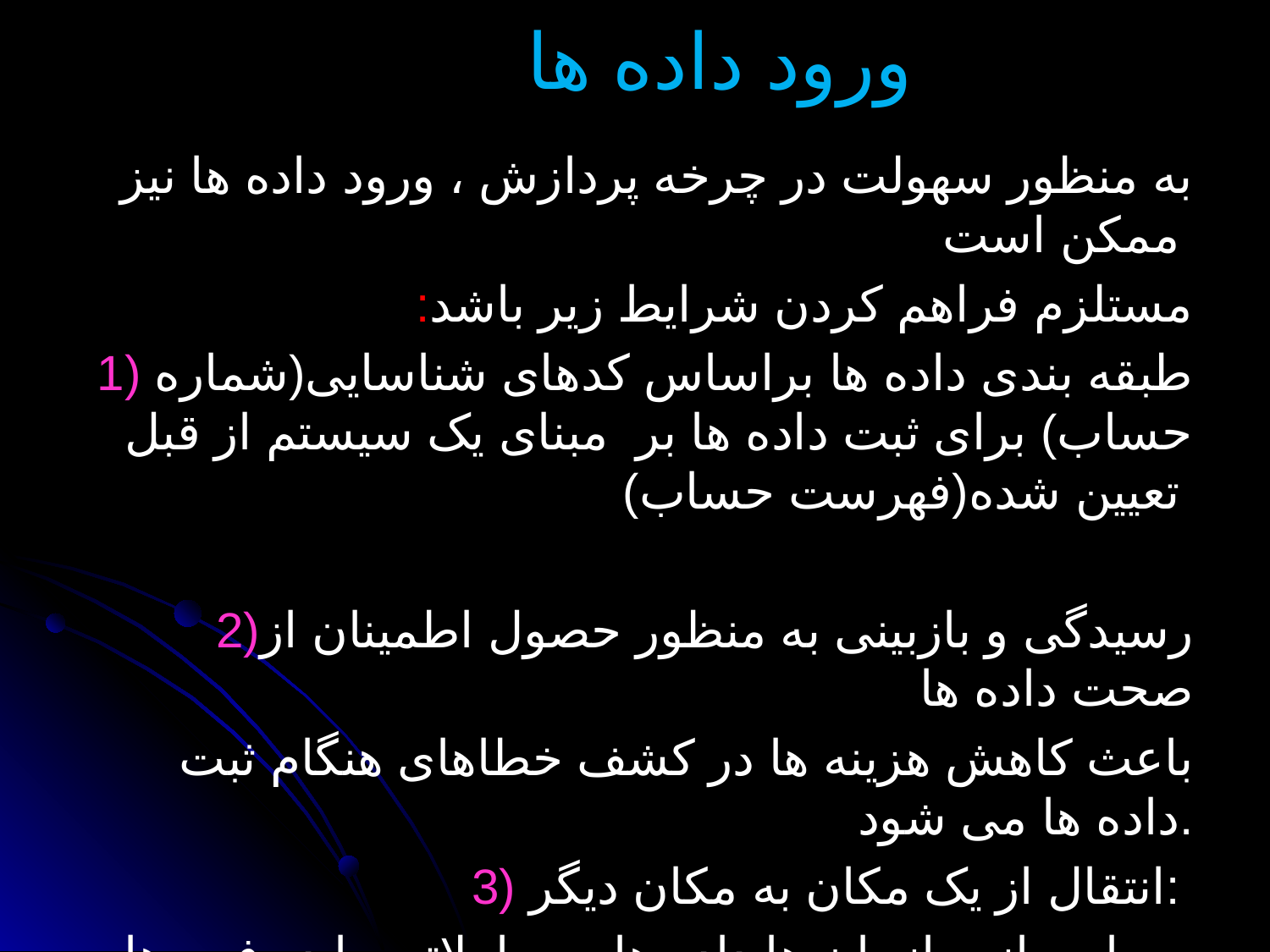

# ورود داده ها
به منظور سهولت در چرخه پردازش ، ورود داده ها نیز ممکن است
:مستلزم فراهم کردن شرایط زیر باشد
 1) طبقه بندی داده ها براساس کدهای شناسایی(شماره حساب) برای ثبت داده ها بر  مبنای یک سیستم از قبل تعیین شده(فهرست حساب)

 2)رسیدگی و بازبینی به منظور حصول اطمینان از صحت داده ها
 باعث کاهش هزینه ها در کشف خطاهای هنگام ثبت داده ها می شود.
3) انتقال از یک مکان به مکان دیگر:
بسیاری از سازمان ها داده های معاملاتی را در فرم های از پیش چاپ شده به نام مدارک مثبته گرد آوری و برای پردازش به دفتر مرکزی ارسال میکنند.